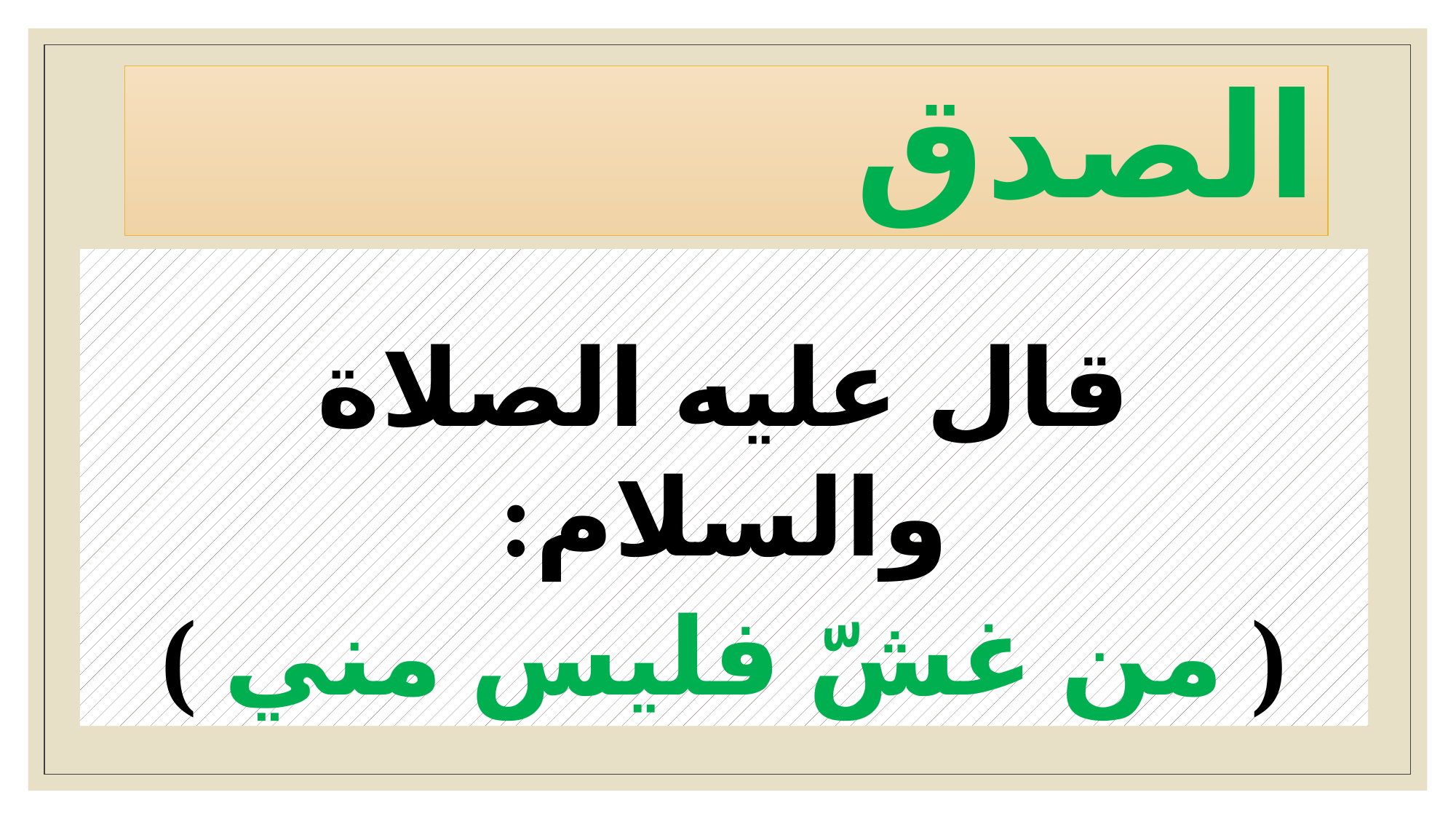

# الصدق

قال عليه الصلاة والسلام:
( من غشّ فليس مني )